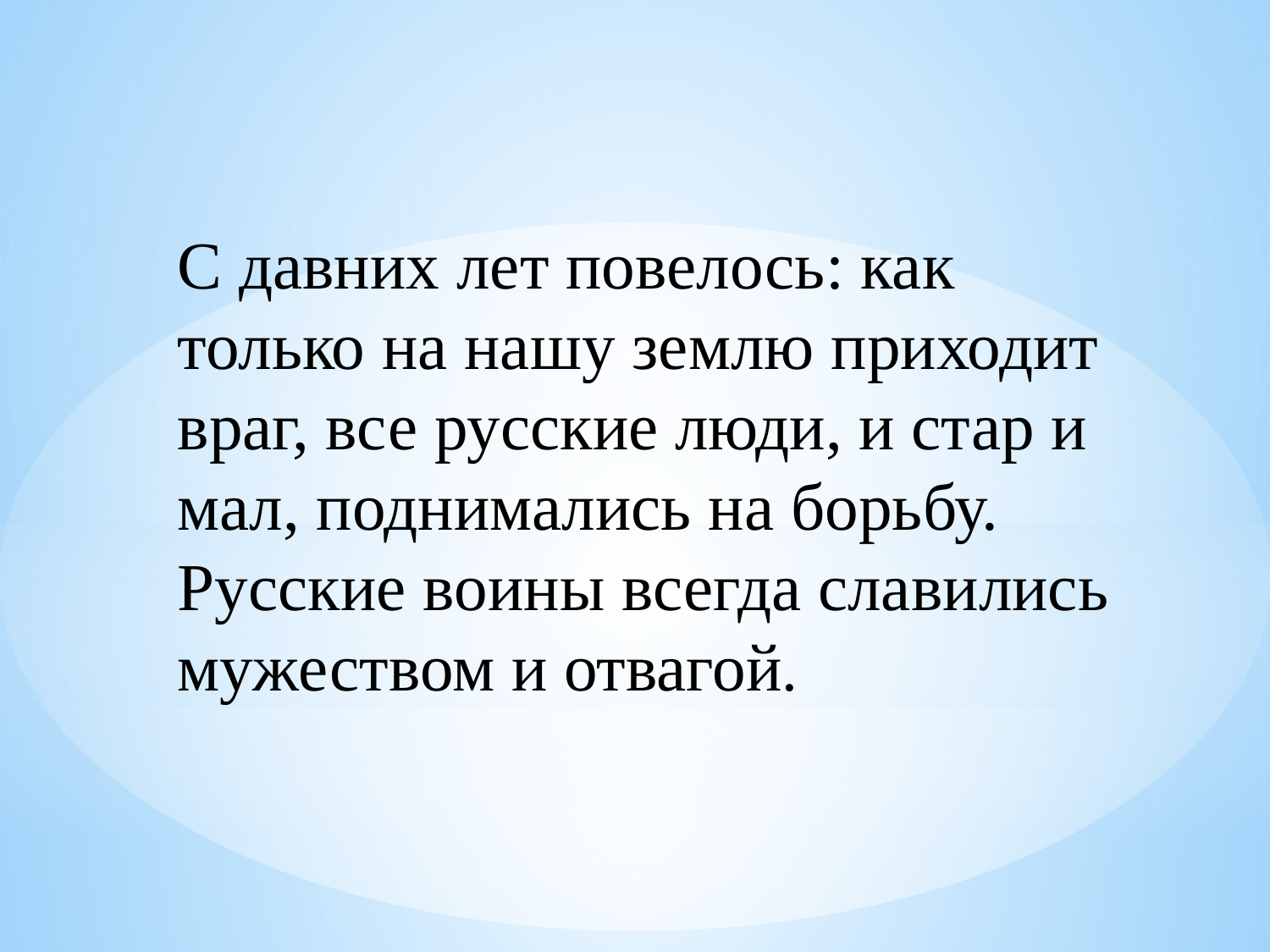

С давних лет повелось: как только на нашу землю приходит враг, все русские люди, и стар и мал, поднимались на борьбу. Русские воины всегда славились мужеством и отвагой.